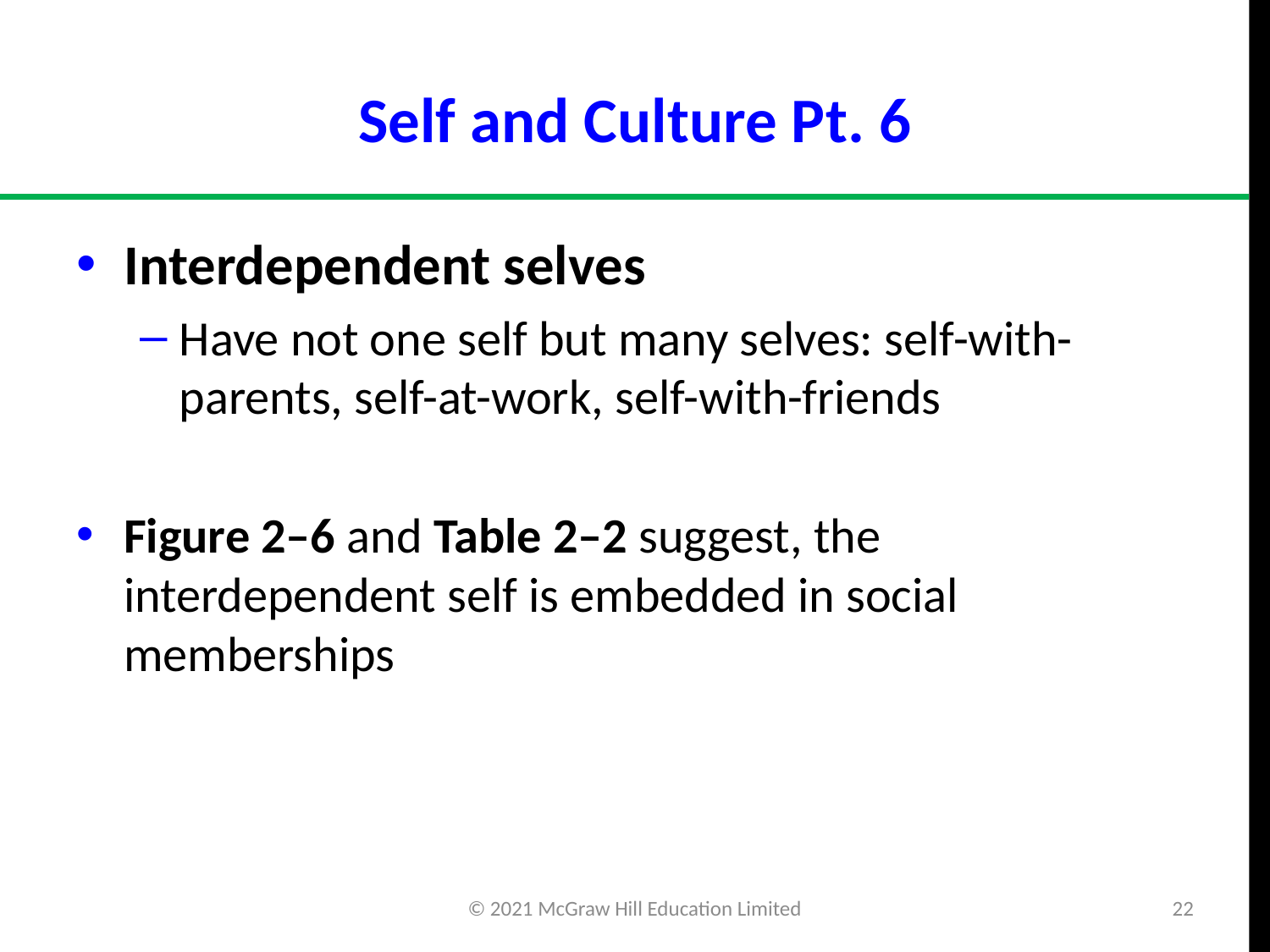

# Self and Culture Pt. 6
Interdependent selves
Have not one self but many selves: self-with-parents, self-at-work, self-with-friends

Figure 2–6 and Table 2–2 suggest, the interdependent self is embedded in social memberships
© 2021 McGraw Hill Education Limited
22